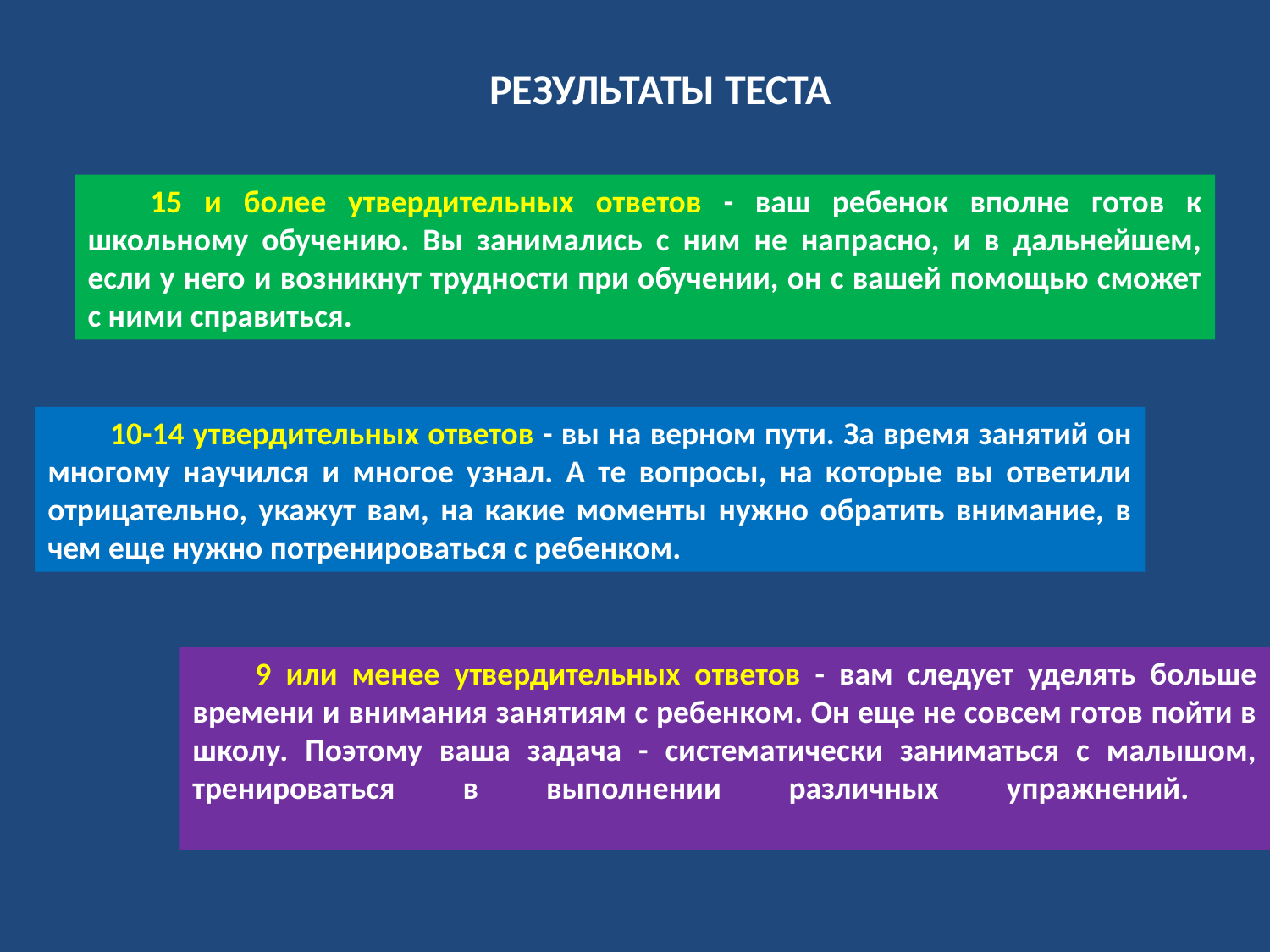

РЕЗУЛЬТАТЫ ТЕСТА
15 и более утвердительных ответов - ваш ребенок вполне готов к школьному обучению. Вы занимались с ним не напрасно, и в дальнейшем, если у него и возникнут трудности при обучении, он с вашей помощью сможет с ними справиться.
10-14 утвердительных ответов - вы на верном пути. За время занятий он многому научился и многое узнал. А те вопросы, на которые вы ответили отрицательно, укажут вам, на какие моменты нужно обратить внимание, в чем еще нужно потренироваться с ребенком.
9 или менее утвердительных ответов - вам следует уделять больше времени и внимания занятиям с ребенком. Он еще не совсем готов пойти в школу. Поэтому ваша задача - систематически заниматься с малышом, тренироваться в выполнении различных упражнений.